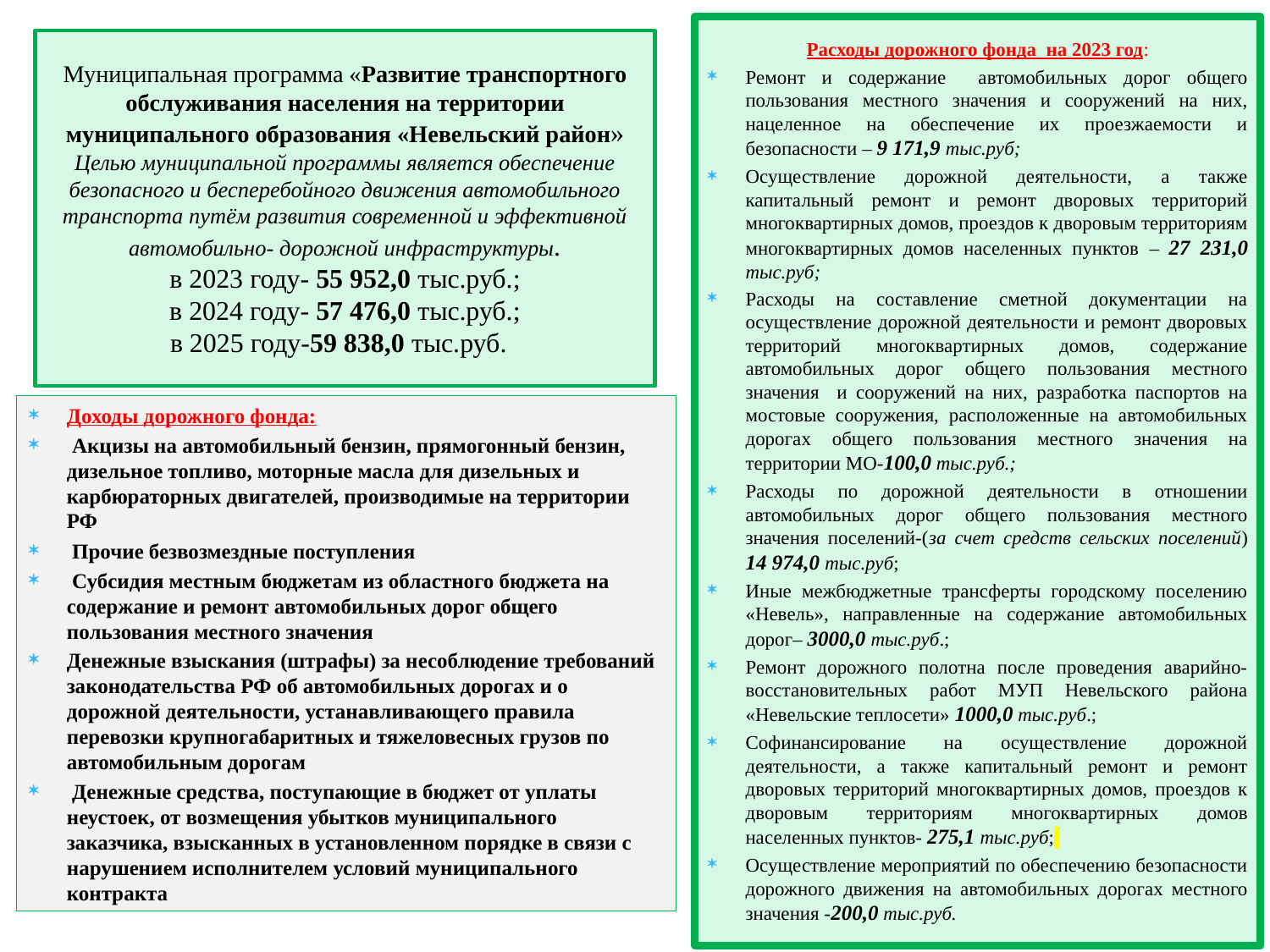

Расходы дорожного фонда  на 2023 год:
Ремонт и содержание  автомобильных дорог общего пользования местного значения и сооружений на них, нацеленное на обеспечение их проезжаемости и безопасности – 9 171,9 тыс.руб;
Осуществление дорожной деятельности, а также капитальный ремонт и ремонт дворовых территорий многоквартирных домов, проездов к дворовым территориям многоквартирных домов населенных пунктов – 27 231,0 тыс.руб;
Расходы на составление сметной документации на осуществление дорожной деятельности и ремонт дворовых территорий многоквартирных домов, содержание автомобильных дорог общего пользования местного значения  и сооружений на них, разработка паспортов на мостовые сооружения, расположенные на автомобильных дорогах общего пользования местного значения на территории МО-100,0 тыс.руб.;
Расходы по дорожной деятельности в отношении автомобильных дорог общего пользования местного значения поселений-(за счет средств сельских поселений) 14 974,0 тыс.руб;
Иные межбюджетные трансферты городскому поселению «Невель», направленные на содержание автомобильных дорог– 3000,0 тыс.руб.;
Ремонт дорожного полотна после проведения аварийно-восстановительных работ МУП Невельского района «Невельские теплосети» 1000,0 тыс.руб.;
Софинансирование на осуществление дорожной деятельности, а также капитальный ремонт и ремонт дворовых территорий многоквартирных домов, проездов к дворовым территориям многоквартирных домов населенных пунктов- 275,1 тыс.руб;
Осуществление мероприятий по обеспечению безопасности дорожного движения на автомобильных дорогах местного значения -200,0 тыс.руб.
# Муниципальная программа «Развитие транспортного обслуживания населения на территории муниципального образования «Невельский район» Целью муниципальной программы является обеспечение безопасного и бесперебойного движения автомобильного транспорта путём развития современной и эффективной автомобильно- дорожной инфраструктуры. в 2023 году- 55 952,0 тыс.руб.; в 2024 году- 57 476,0 тыс.руб.; в 2025 году-59 838,0 тыс.руб.
Доходы дорожного фонда:
 Акцизы на автомобильный бензин, прямогонный бензин, дизельное топливо, моторные масла для дизельных и карбюраторных двигателей, производимые на территории РФ
 Прочие безвозмездные поступления
 Субсидия местным бюджетам из областного бюджета на содержание и ремонт автомобильных дорог общего пользования местного значения
Денежные взыскания (штрафы) за несоблюдение требований законодательства РФ об автомобильных дорогах и о дорожной деятельности, устанавливающего правила перевозки крупногабаритных и тяжеловесных грузов по автомобильным дорогам
 Денежные средства, поступающие в бюджет от уплаты неустоек, от возмещения убытков муниципального заказчика, взысканных в установленном порядке в связи с нарушением исполнителем условий муниципального контракта